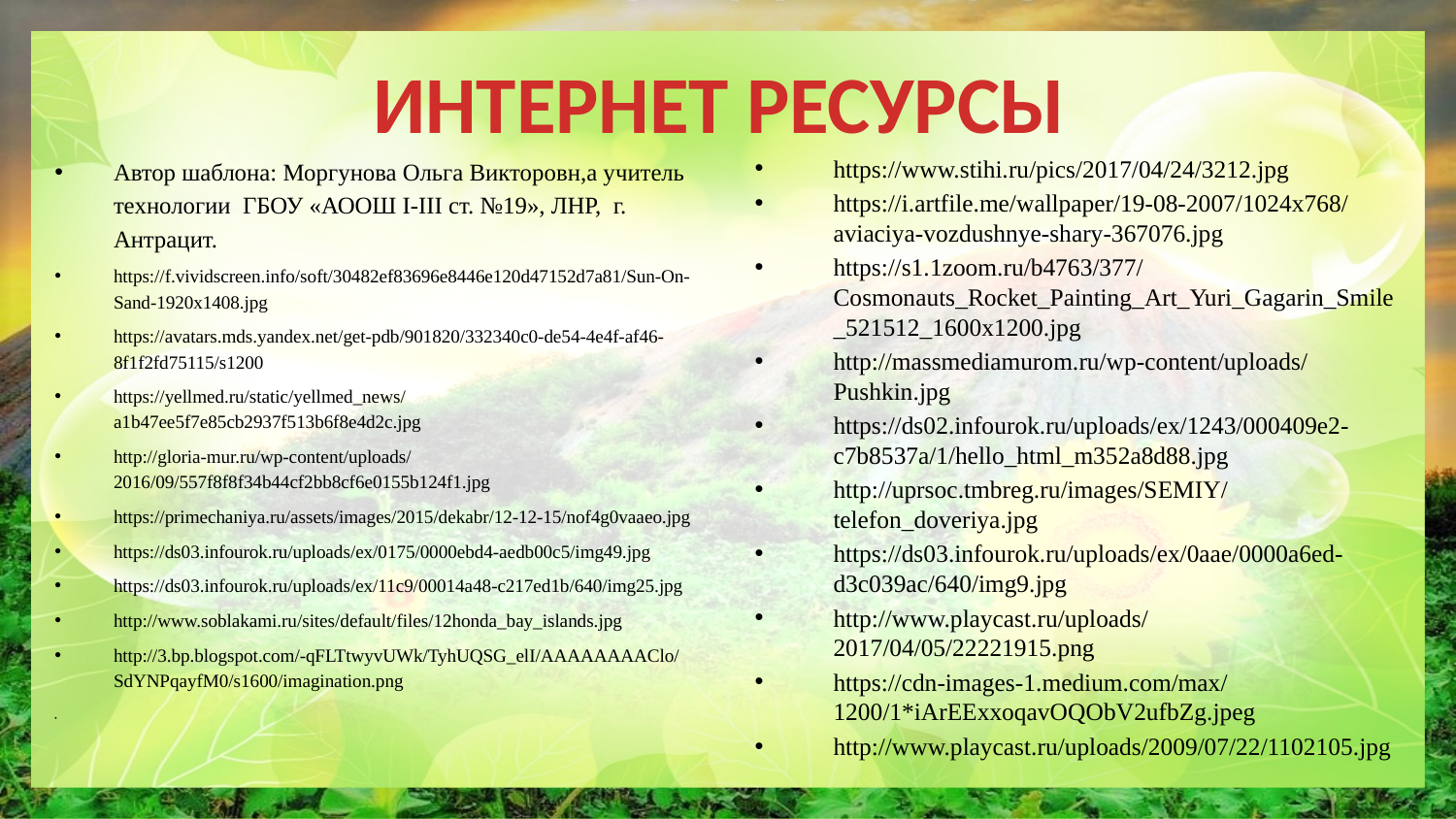

# ИНТЕРНЕТ РЕСУРСЫ
Автор шаблона: Моргунова Ольга Викторовн,а учитель технологии  ГБОУ «АООШ І-ІІІ ст. №19», ЛНР,  г. Антрацит.
https://f.vividscreen.info/soft/30482ef83696e8446e120d47152d7a81/Sun-On-Sand-1920x1408.jpg
https://avatars.mds.yandex.net/get-pdb/901820/332340c0-de54-4e4f-af46-8f1f2fd75115/s1200
https://yellmed.ru/static/yellmed_news/a1b47ee5f7e85cb2937f513b6f8e4d2c.jpg
http://gloria-mur.ru/wp-content/uploads/2016/09/557f8f8f34b44cf2bb8cf6e0155b124f1.jpg
https://primechaniya.ru/assets/images/2015/dekabr/12-12-15/nof4g0vaaeo.jpg
https://ds03.infourok.ru/uploads/ex/0175/0000ebd4-aedb00c5/img49.jpg
https://ds03.infourok.ru/uploads/ex/11c9/00014a48-c217ed1b/640/img25.jpg
http://www.soblakami.ru/sites/default/files/12honda_bay_islands.jpg
http://3.bp.blogspot.com/-qFLTtwyvUWk/TyhUQSG_elI/AAAAAAAAClo/SdYNPqayfM0/s1600/imagination.png

https://www.stihi.ru/pics/2017/04/24/3212.jpg
https://i.artfile.me/wallpaper/19-08-2007/1024x768/aviaciya-vozdushnye-shary-367076.jpg
https://s1.1zoom.ru/b4763/377/Cosmonauts_Rocket_Painting_Art_Yuri_Gagarin_Smile_521512_1600x1200.jpg
http://massmediamurom.ru/wp-content/uploads/Pushkin.jpg
https://ds02.infourok.ru/uploads/ex/1243/000409e2-c7b8537a/1/hello_html_m352a8d88.jpg
http://uprsoc.tmbreg.ru/images/SEMIY/telefon_doveriya.jpg
https://ds03.infourok.ru/uploads/ex/0aae/0000a6ed-d3c039ac/640/img9.jpg
http://www.playcast.ru/uploads/2017/04/05/22221915.png
https://cdn-images-1.medium.com/max/1200/1*iArEExxoqavOQObV2ufbZg.jpeg
http://www.playcast.ru/uploads/2009/07/22/1102105.jpg